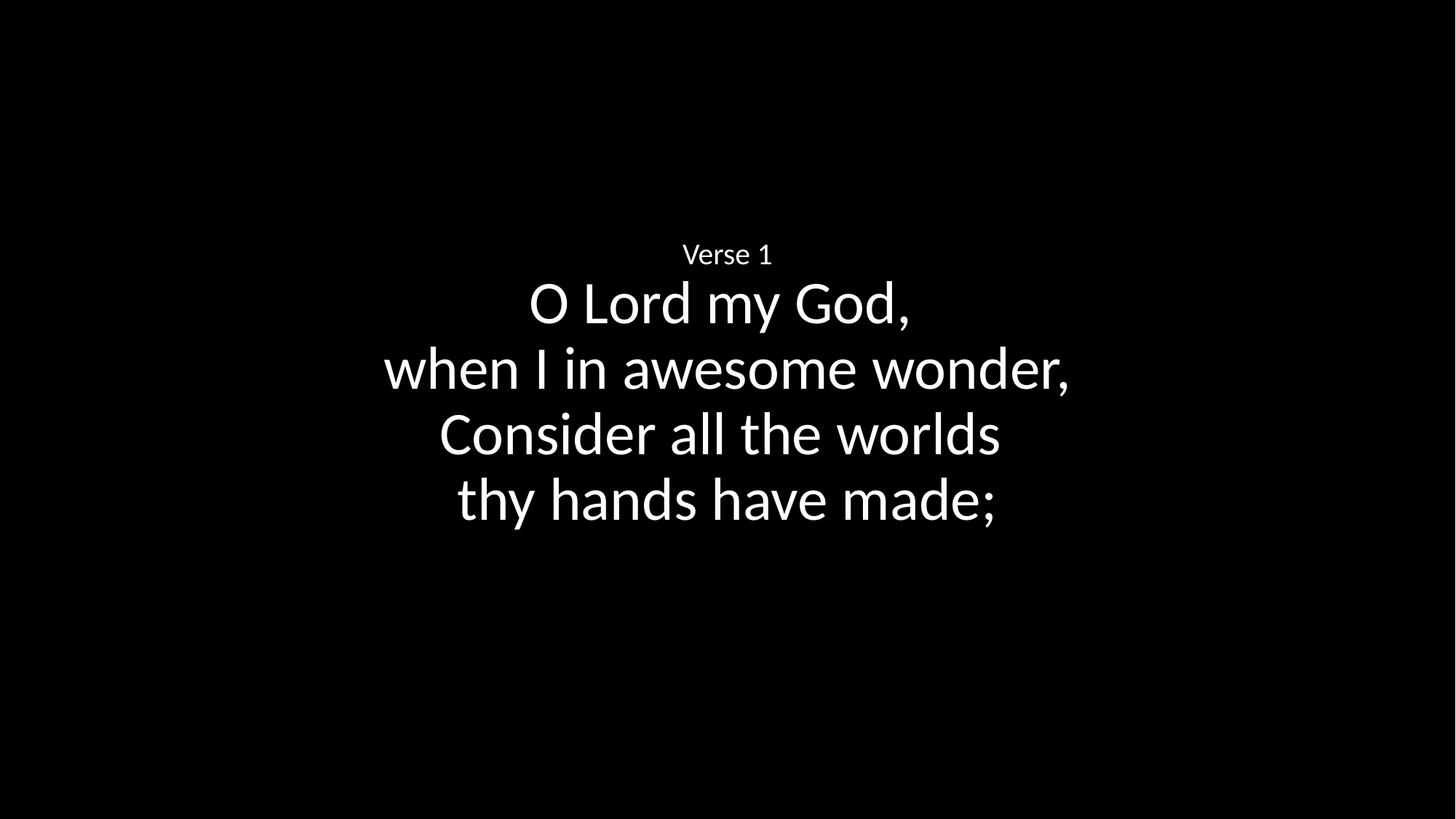

Verse 1
O Lord my God,
when I in awesome wonder,
Consider all the worlds
thy hands have made;